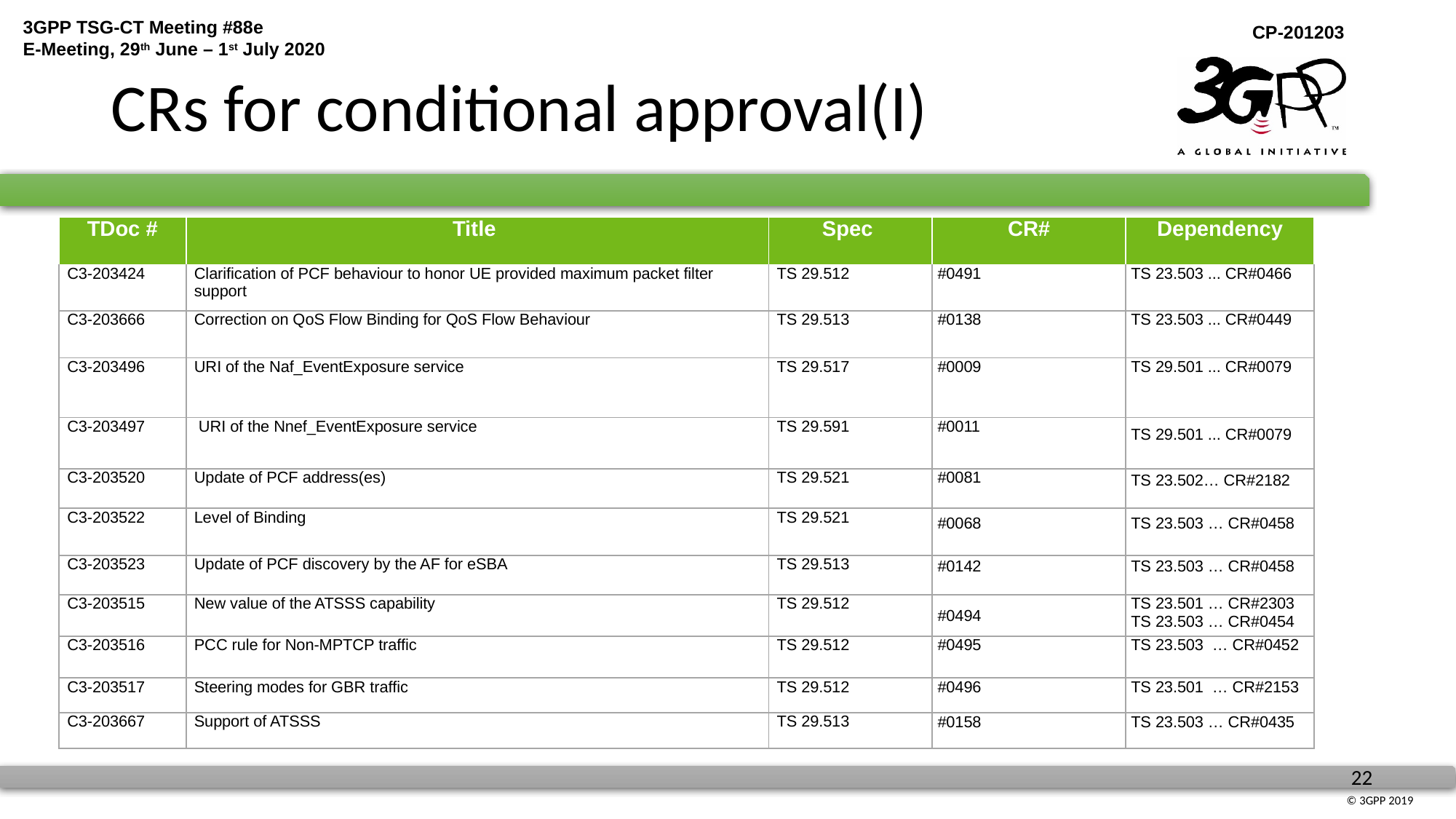

# CRs for conditional approval(I)
| TDoc # | Title | Spec | CR# | Dependency |
| --- | --- | --- | --- | --- |
| C3-203424 | Clarification of PCF behaviour to honor UE provided maximum packet filter support | TS 29.512 | #0491 | TS 23.503 ... CR#0466 |
| C3-203666 | Correction on QoS Flow Binding for QoS Flow Behaviour | TS 29.513 | #0138 | TS 23.503 ... CR#0449 |
| C3-203496 | URI of the Naf\_EventExposure service | TS 29.517 | #0009 | TS 29.501 ... CR#0079 |
| C3-203497 | URI of the Nnef\_EventExposure service | TS 29.591 | #0011 | TS 29.501 ... CR#0079 |
| C3-203520 | Update of PCF address(es) | TS 29.521 | #0081 | TS 23.502… CR#2182 |
| C3-203522 | Level of Binding | TS 29.521 | #0068 | TS 23.503 … CR#0458 |
| C3-203523 | Update of PCF discovery by the AF for eSBA | TS 29.513 | #0142 | TS 23.503 … CR#0458 |
| C3-203515 | New value of the ATSSS capability | TS 29.512 | #0494 | TS 23.501 … CR#2303 TS 23.503 … CR#0454 |
| C3-203516 | PCC rule for Non-MPTCP traffic | TS 29.512 | #0495 | TS 23.503 … CR#0452 |
| C3-203517 | Steering modes for GBR traffic | TS 29.512 | #0496 | TS 23.501 … CR#2153 |
| C3-203667 | Support of ATSSS | TS 29.513 | #0158 | TS 23.503 … CR#0435 |